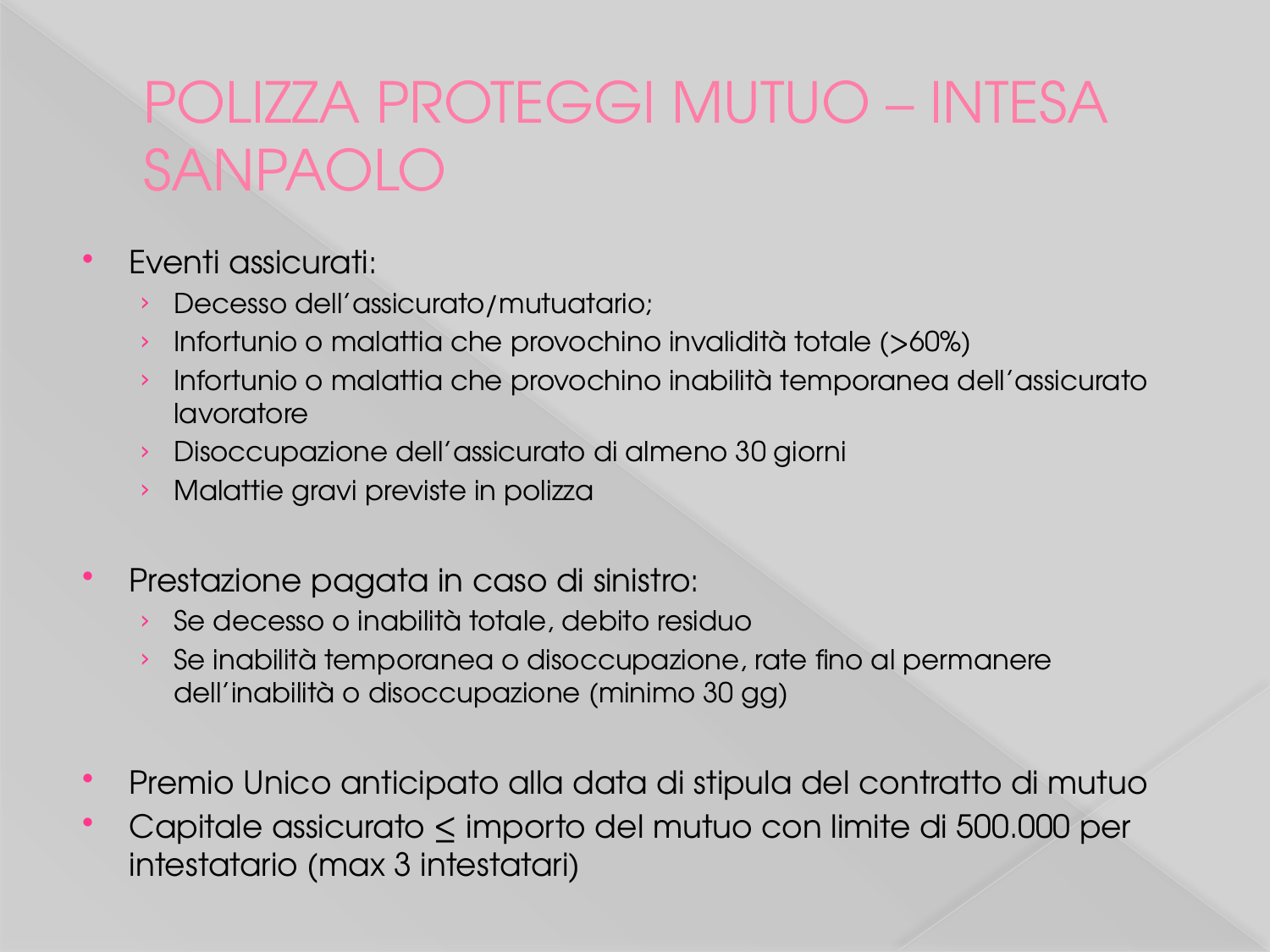

# POLIZZA PROTEGGI MUTUO – INTESA SANPAOLO
Eventi assicurati:
Decesso dell’assicurato/mutuatario;
Infortunio o malattia che provochino invalidità totale (>60%)
Infortunio o malattia che provochino inabilità temporanea dell’assicurato lavoratore
Disoccupazione dell’assicurato di almeno 30 giorni
Malattie gravi previste in polizza

Prestazione pagata in caso di sinistro:
Se decesso o inabilità totale, debito residuo
Se inabilità temporanea o disoccupazione, rate fino al permanere dell’inabilità o disoccupazione (minimo 30 gg)

Premio Unico anticipato alla data di stipula del contratto di mutuo
Capitale assicurato ≤ importo del mutuo con limite di 500.000 per intestatario (max 3 intestatari)